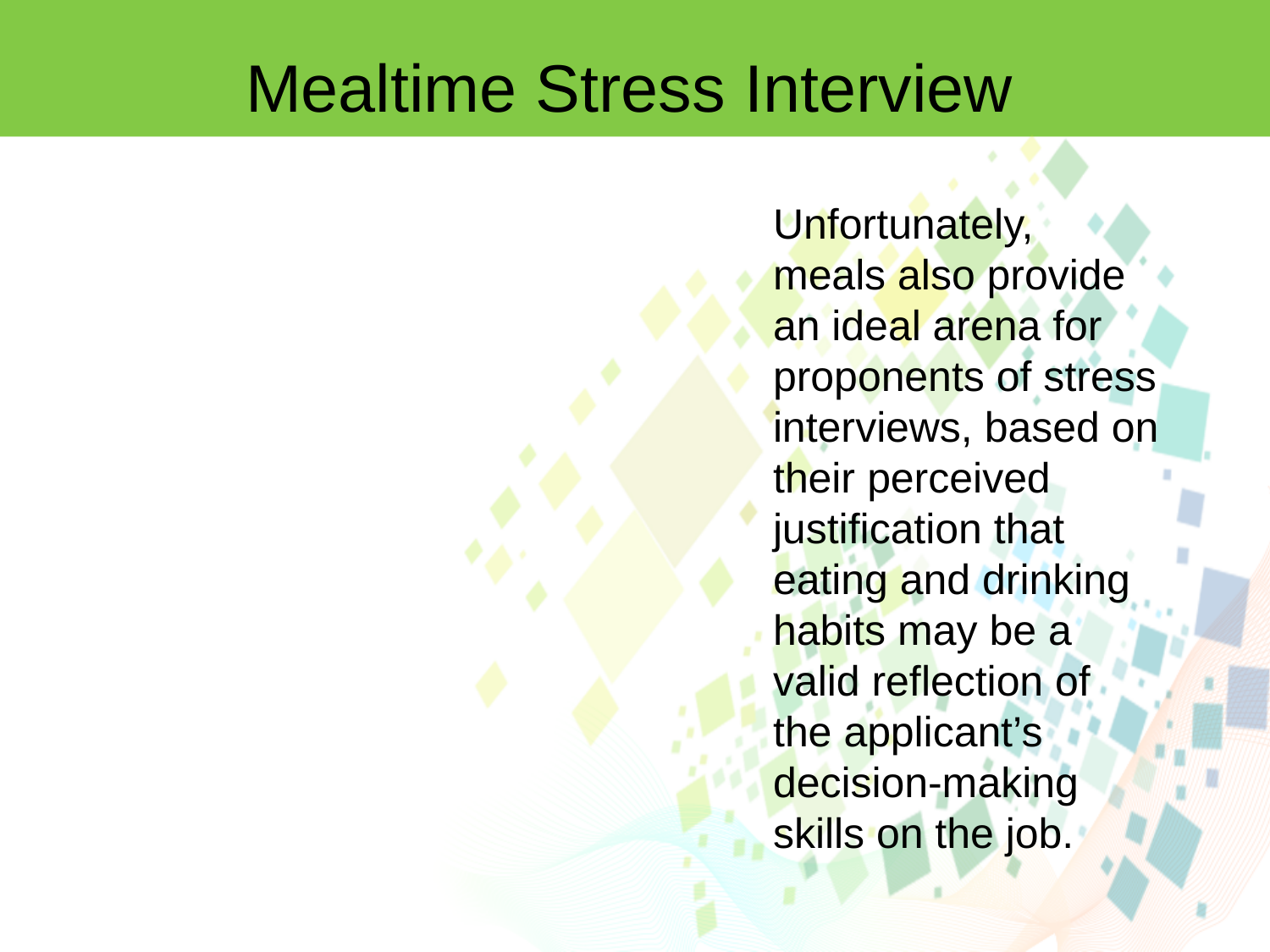

Mealtime Stress Interview
Unfortunately,
meals also provide an ideal arena for proponents of stress interviews, based on their perceived justification that eating and drinking habits may be a valid reflection of the applicant’s decision-making skills on the job.